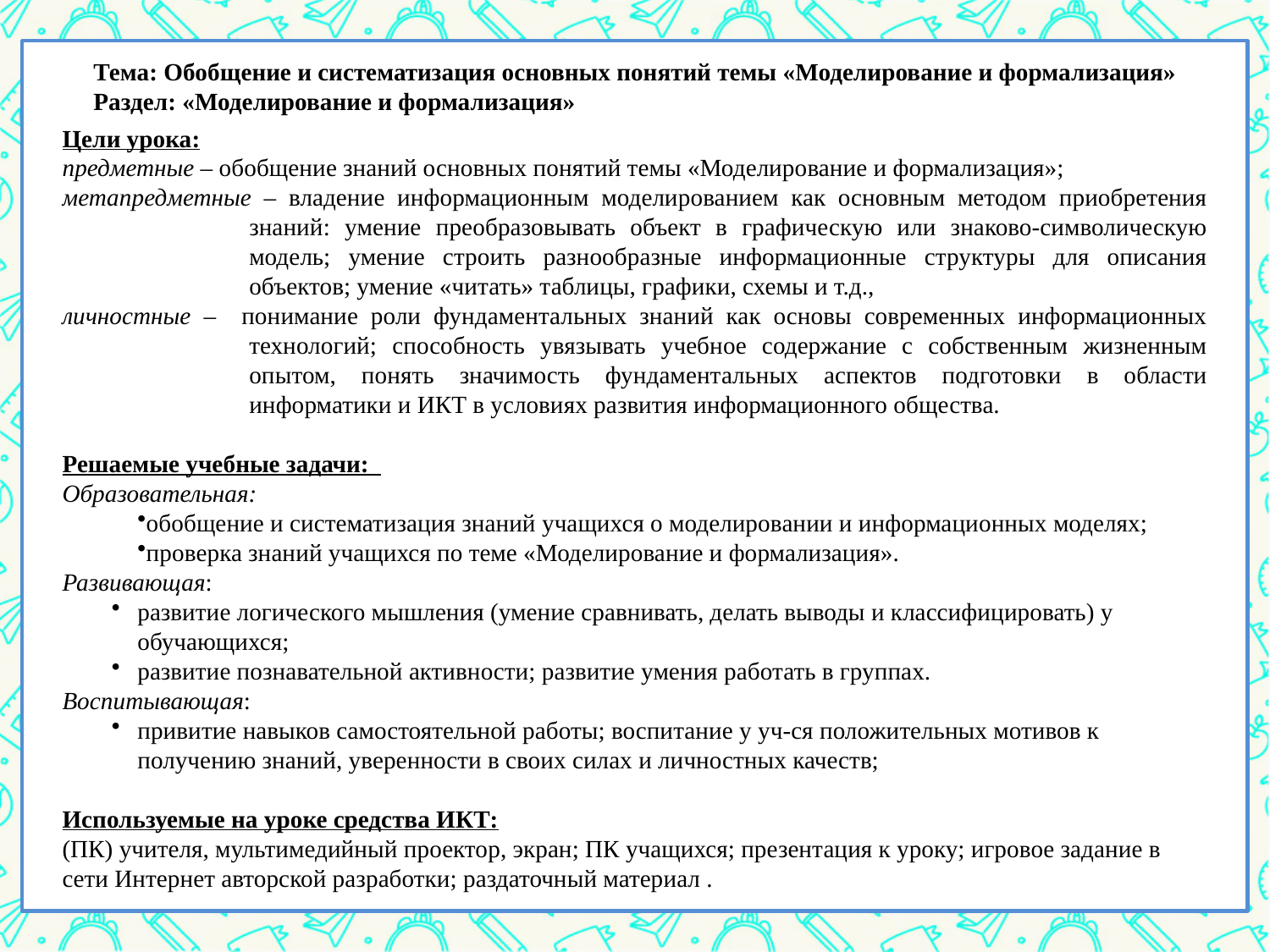

Тема: Обобщение и систематизация основных понятий темы «Моделирование и формализация»
Раздел: «Моделирование и формализация»
Цели урока:
предметные – обобщение знаний основных понятий темы «Моделирование и формализация»;
метапредметные – владение информационным моделированием как основным методом приобретения знаний: умение преобразовывать объект в графическую или знаково-символическую модель; умение строить разнообразные информационные структуры для описания объектов; умение «читать» таблицы, графики, схемы и т.д.,
личностные –  понимание роли фундаментальных знаний как основы современных информационных технологий; способность увязывать учебное содержание с собственным жизненным опытом, понять значимость фундаментальных аспектов подготовки в области информатики и ИКТ в условиях развития информационного общества.

Решаемые учебные задачи:
Образовательная:
обобщение и систематизация знаний учащихся о моделировании и информационных моделях;
проверка знаний учащихся по теме «Моделирование и формализация».
Развивающая:
развитие логического мышления (умение сравнивать, делать выводы и классифицировать) у обучающихся;
развитие познавательной активности; развитие умения работать в группах.
Воспитывающая:
привитие навыков самостоятельной работы; воспитание у уч-ся положительных мотивов к получению знаний, уверенности в своих силах и личностных качеств;

Используемые на уроке средства ИКТ:
(ПК) учителя, мультимедийный проектор, экран; ПК учащихся; презентация к уроку; игровое задание в сети Интернет авторской разработки; раздаточный материал .